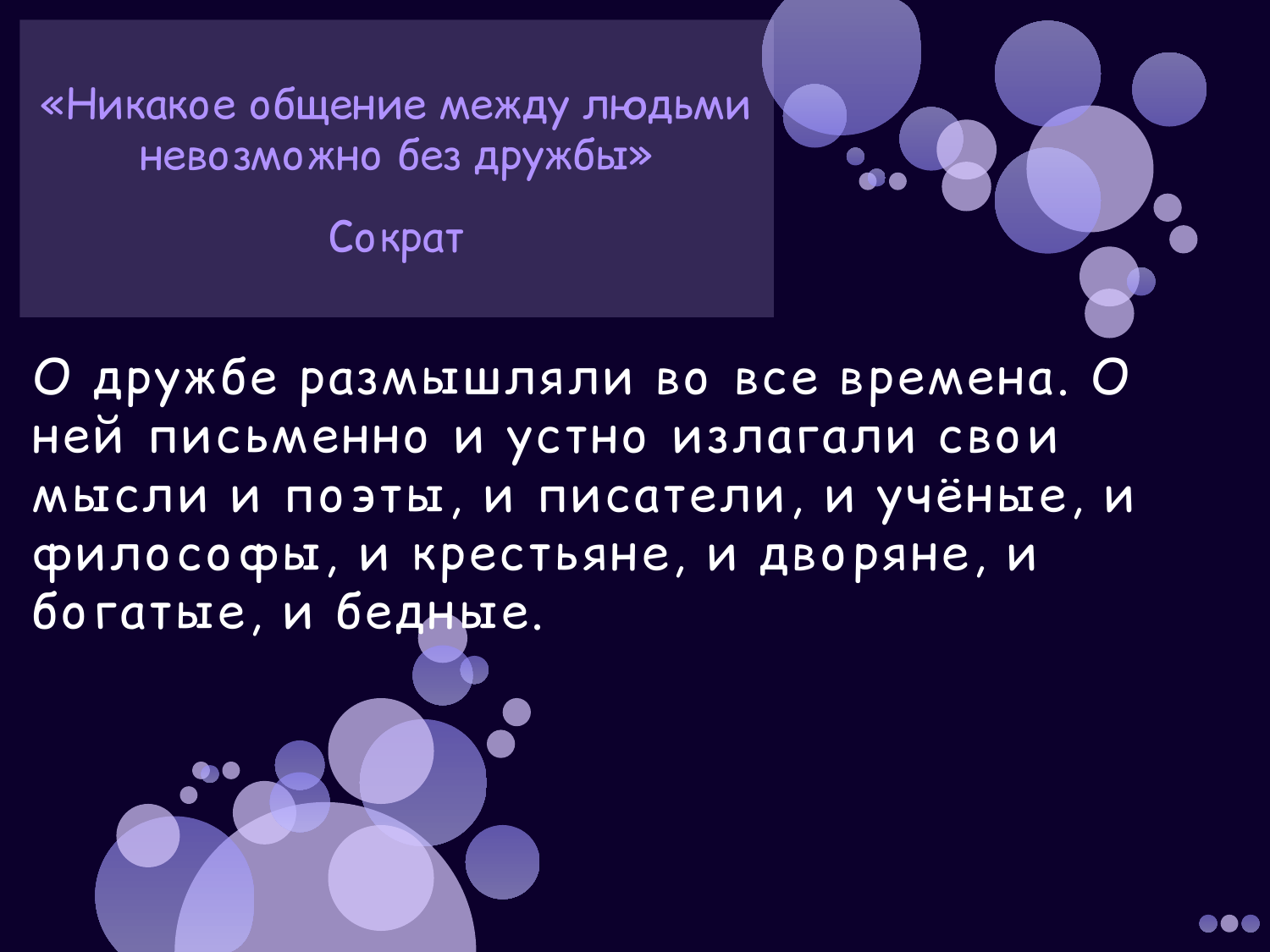

«Никакое общение между людьми невозможно без дружбы»
Сократ
# О дружбе размышляли во все времена. О ней письменно и устно излагали свои мысли и поэты, и писатели, и учёные, и философы, и крестьяне, и дворяне, и богатые, и бедные.